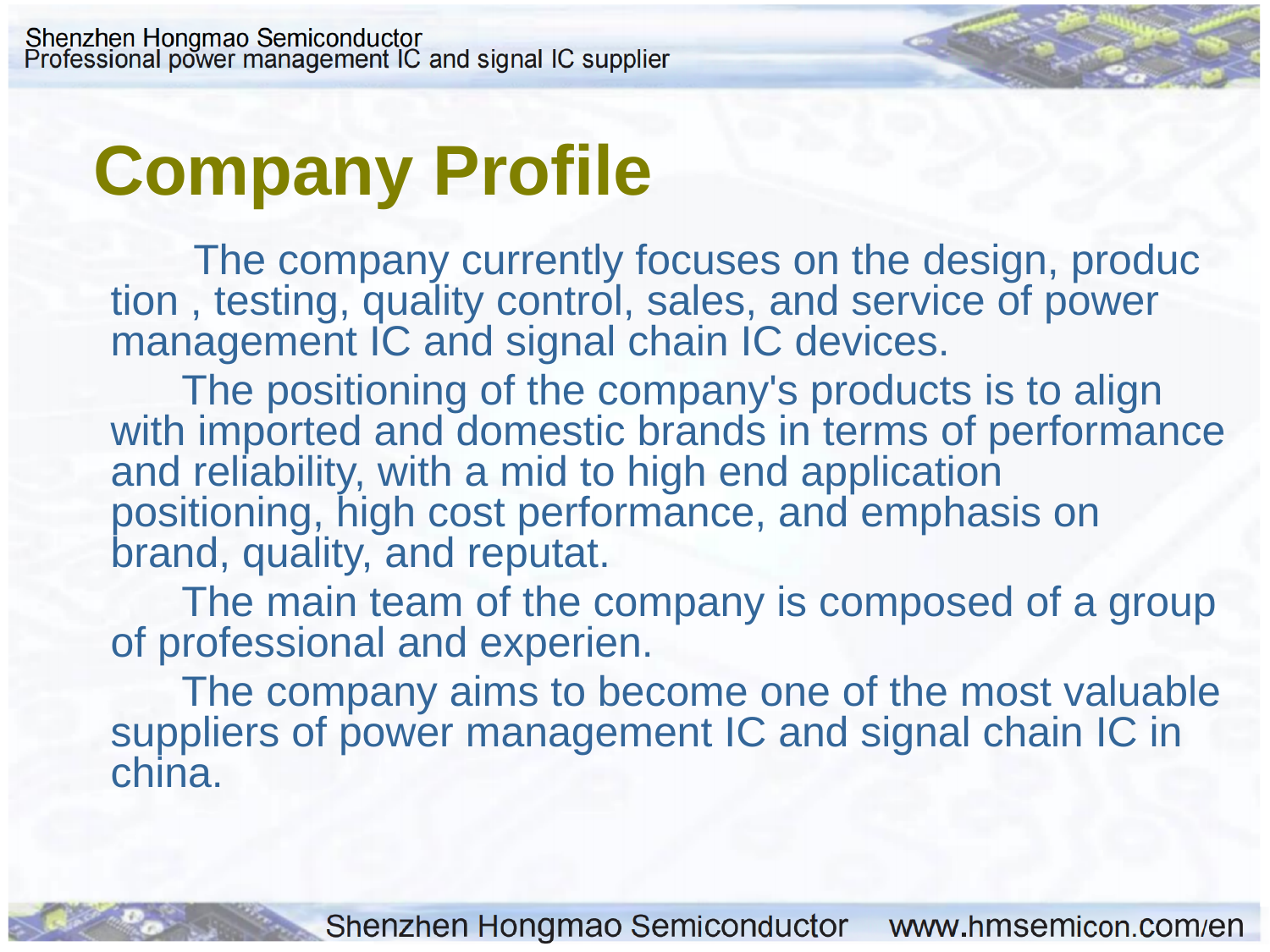

# Company Profile
           The company currently focuses on the design, produc tion , testing, quality control, sales, and service of power management IC and signal chain IC devices.
          The positioning of the company's products is to align with imported and domestic brands in terms of performance and reliability, with a mid to high end application positioning, high cost performance, and emphasis on brand, quality, and reputat.
          The main team of the company is composed of a group of professional and experien.
          The company aims to become one of the most valuable suppliers of power management IC and signal chain IC in china.